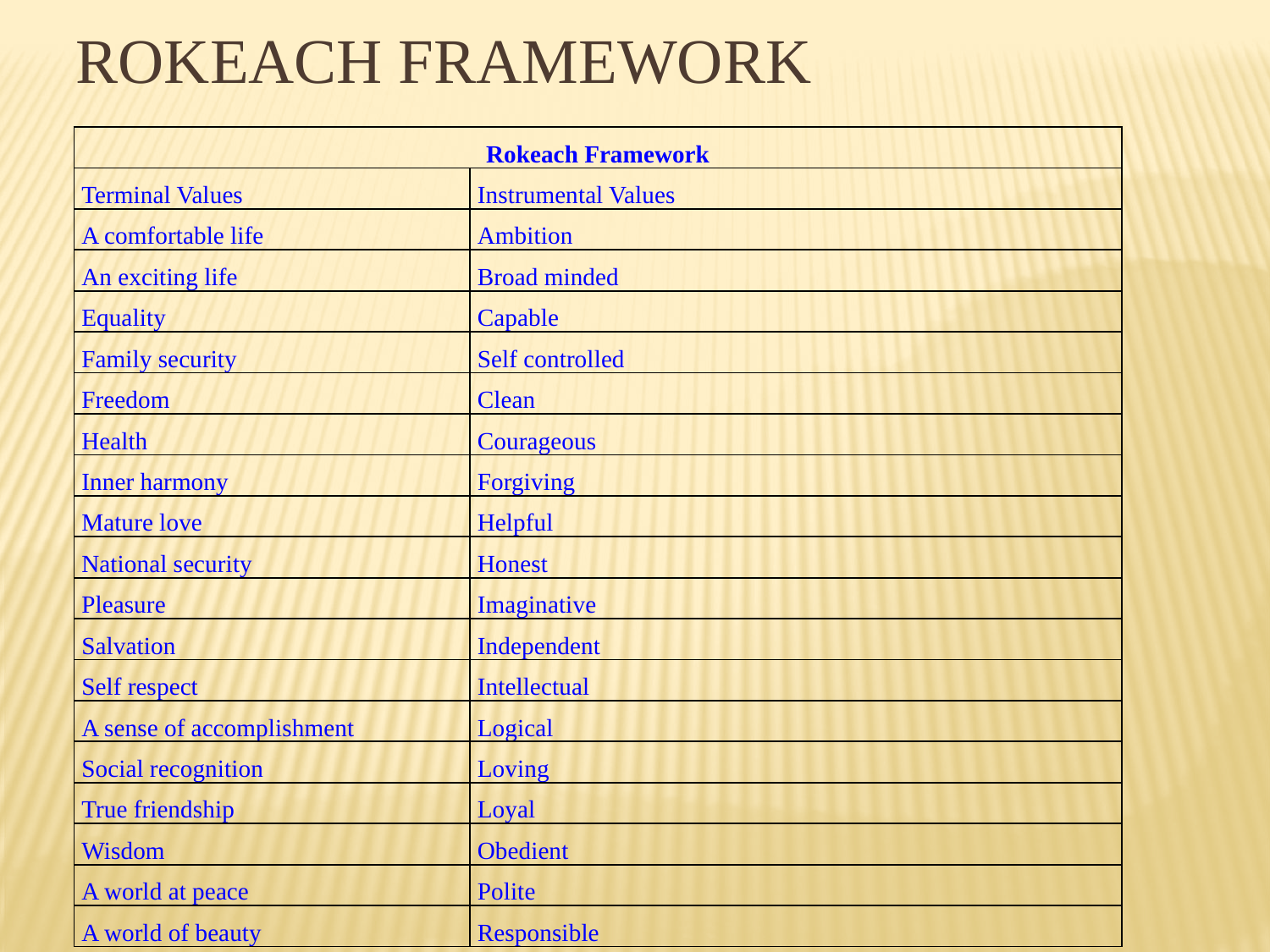

ROKEACH FRAMEWORK
| Rokeach Framework |  |
| --- | --- |
| Terminal Values | Instrumental Values |
| A comfortable life | Ambition |
| An exciting life | Broad minded |
| Equality | Capable |
| Family security | Self controlled |
| Freedom | Clean |
| Health | Courageous |
| Inner harmony | Forgiving |
| Mature love | Helpful |
| National security | Honest |
| Pleasure | Imaginative |
| Salvation | Independent |
| Self respect | Intellectual |
| A sense of accomplishment | Logical |
| Social recognition | Loving |
| True friendship | Loyal |
| Wisdom | Obedient |
| A world at peace | Polite |
| A world of beauty | Responsible |